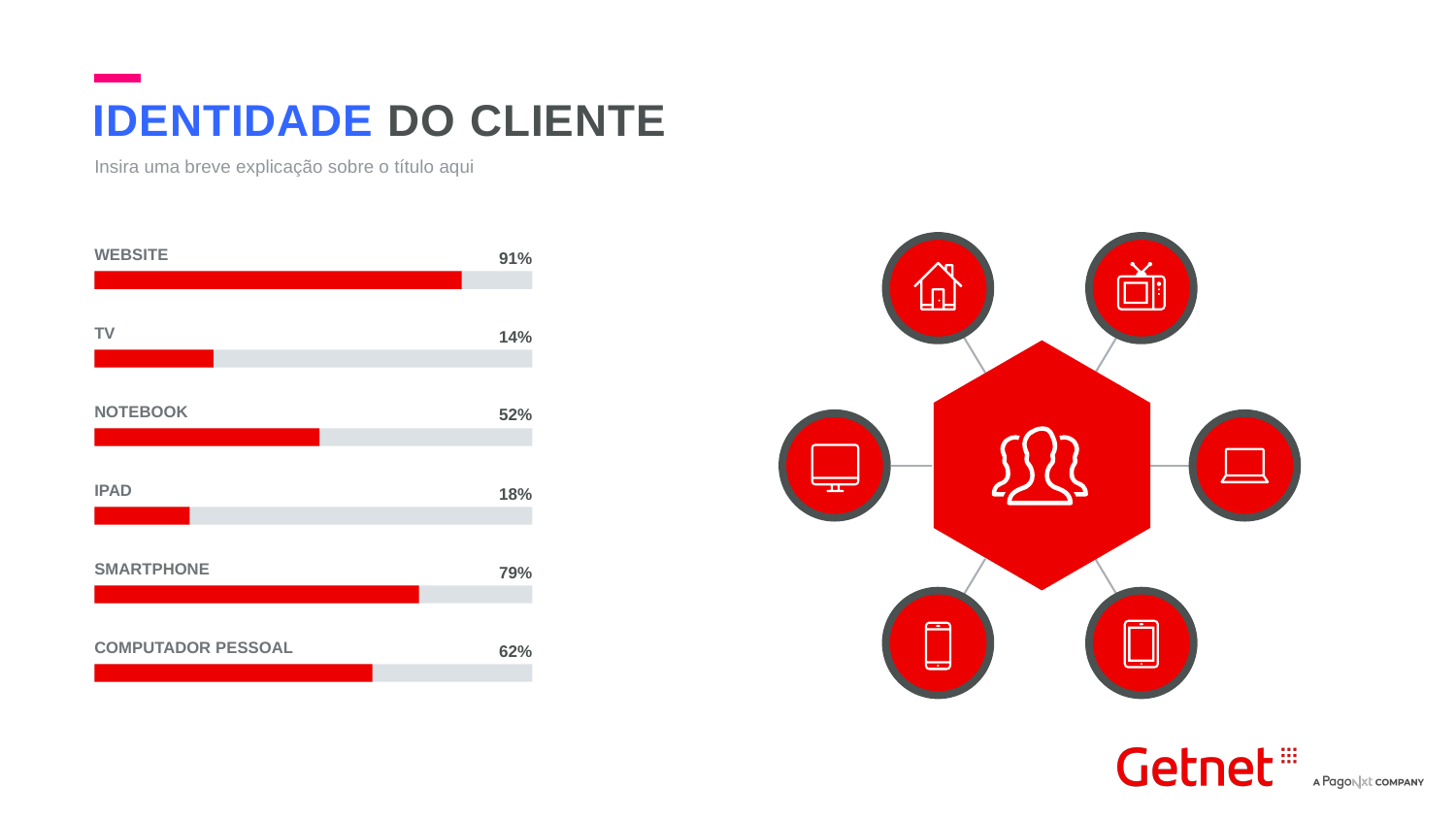

IDENTIDADE DO CLIENTE
Insira uma breve explicação sobre o título aqui

91%
Website

14%
TV

52%
NOTEBOOK

18%
IPAD

79%
Smartphone

62%
COMPUTADOR PESSOAL